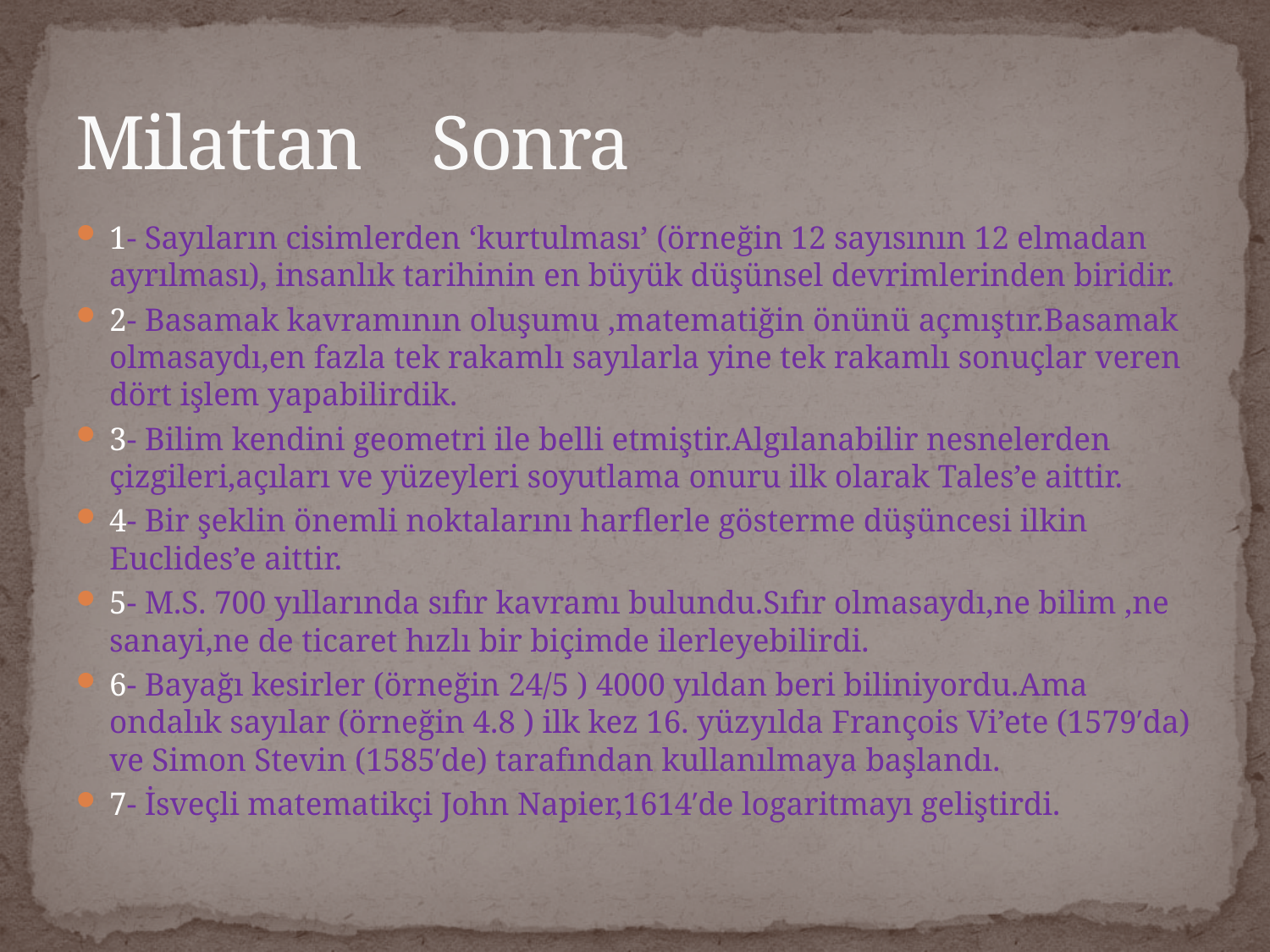

# Milattan    Sonra
1- Sayıların cisimlerden ‘kurtulması’ (örneğin 12 sayısının 12 elmadan ayrılması), insanlık tarihinin en büyük düşünsel devrimlerinden biridir.
2- Basamak kavramının oluşumu ,matematiğin önünü açmıştır.Basamak olmasaydı,en fazla tek rakamlı sayılarla yine tek rakamlı sonuçlar veren dört işlem yapabilirdik.
3- Bilim kendini geometri ile belli etmiştir.Algılanabilir nesnelerden çizgileri,açıları ve yüzeyleri soyutlama onuru ilk olarak Tales’e aittir.
4- Bir şeklin önemli noktalarını harflerle gösterme düşüncesi ilkin Euclides’e aittir.
5- M.S. 700 yıllarında sıfır kavramı bulundu.Sıfır olmasaydı,ne bilim ,ne sanayi,ne de ticaret hızlı bir biçimde ilerleyebilirdi.
6- Bayağı kesirler (örneğin 24/5 ) 4000 yıldan beri biliniyordu.Ama ondalık sayılar (örneğin 4.8 ) ilk kez 16. yüzyılda François Vi’ete (1579′da) ve Simon Stevin (1585′de) tarafından kullanılmaya başlandı.
7- İsveçli matematikçi John Napier,1614′de logaritmayı geliştirdi.